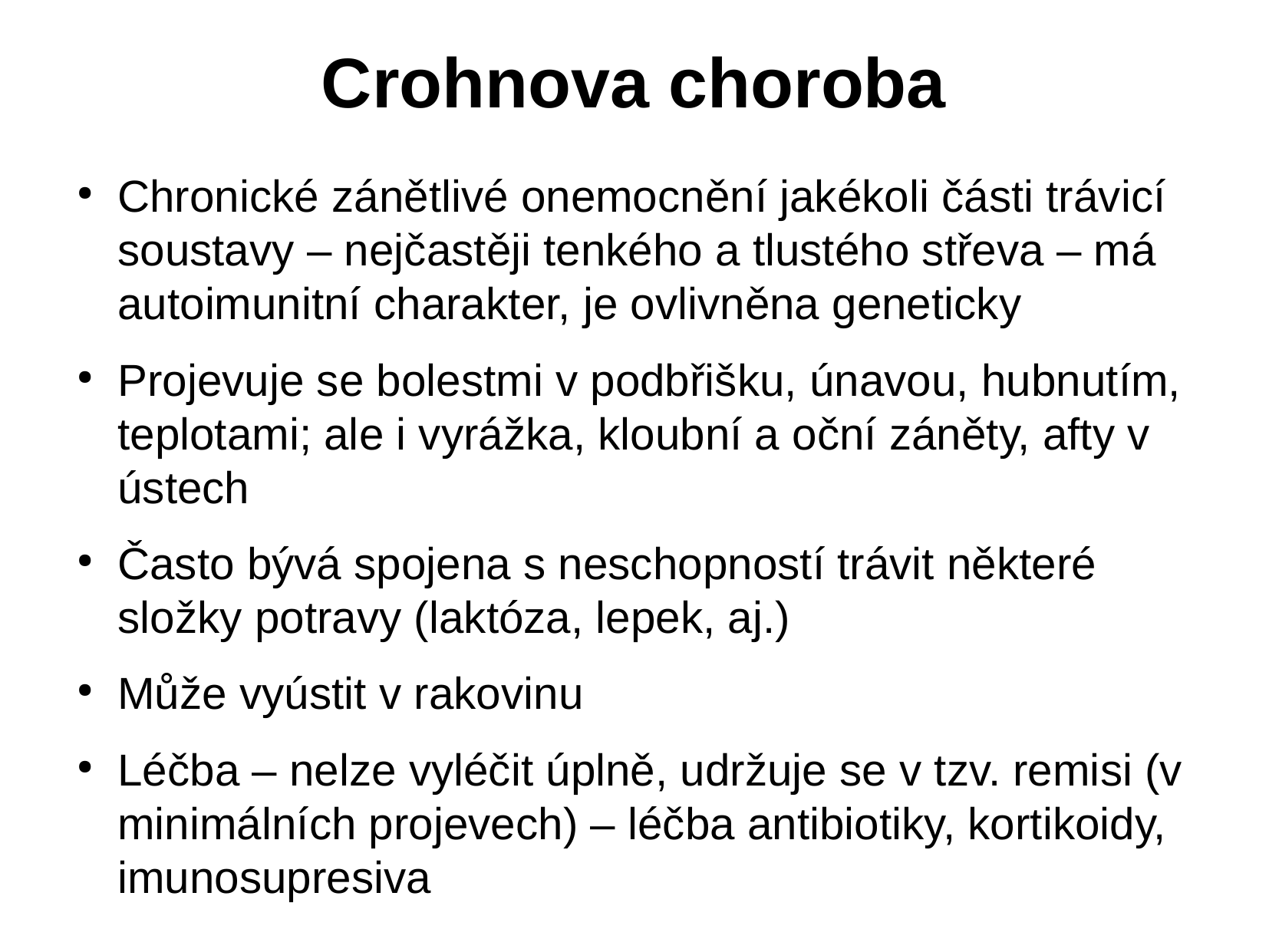

# Crohnova choroba
Chronické zánětlivé onemocnění jakékoli části trávicí soustavy – nejčastěji tenkého a tlustého střeva – má autoimunitní charakter, je ovlivněna geneticky
Projevuje se bolestmi v podbřišku, únavou, hubnutím, teplotami; ale i vyrážka, kloubní a oční záněty, afty v ústech
Často bývá spojena s neschopností trávit některé složky potravy (laktóza, lepek, aj.)
Může vyústit v rakovinu
Léčba – nelze vyléčit úplně, udržuje se v tzv. remisi (v minimálních projevech) – léčba antibiotiky, kortikoidy, imunosupresiva